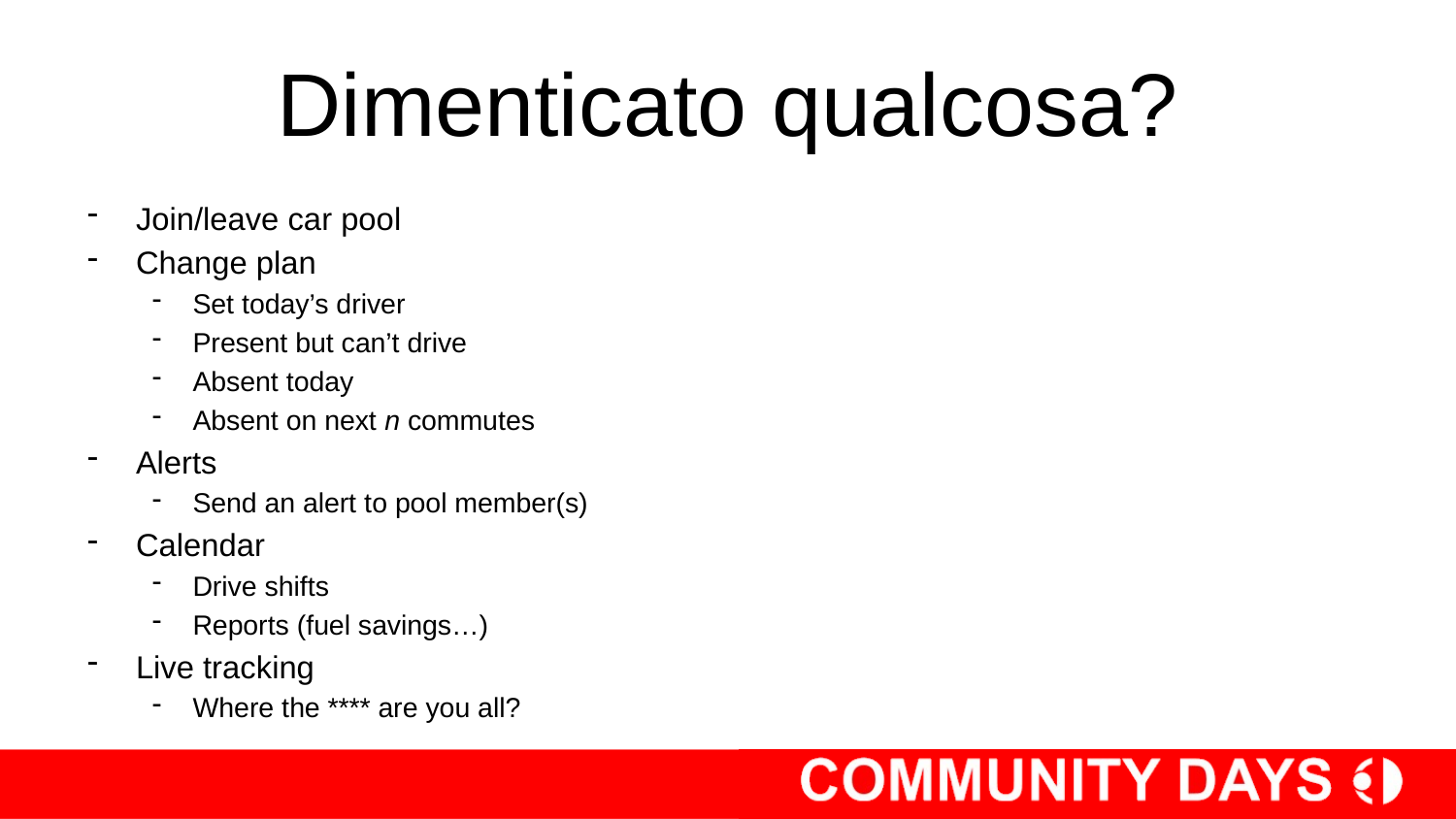

# Dimenticato qualcosa?
Join/leave car pool
Change plan
Set today’s driver
Present but can’t drive
Absent today
Absent on next n commutes
Alerts
Send an alert to pool member(s)
Calendar
Drive shifts
Reports (fuel savings…)
Live tracking
Where the **** are you all?